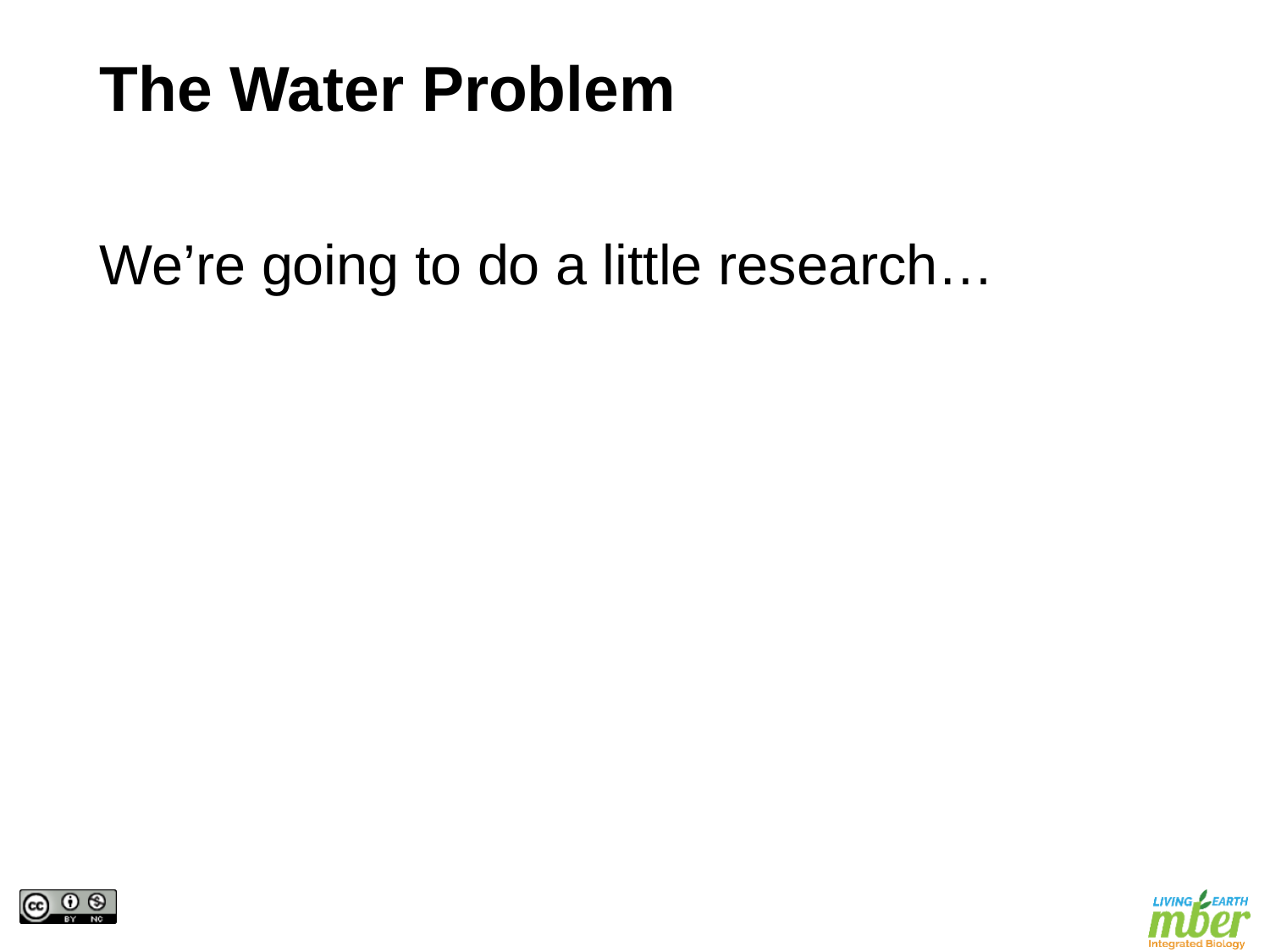

The Water Problem
We’re going to do a little research…